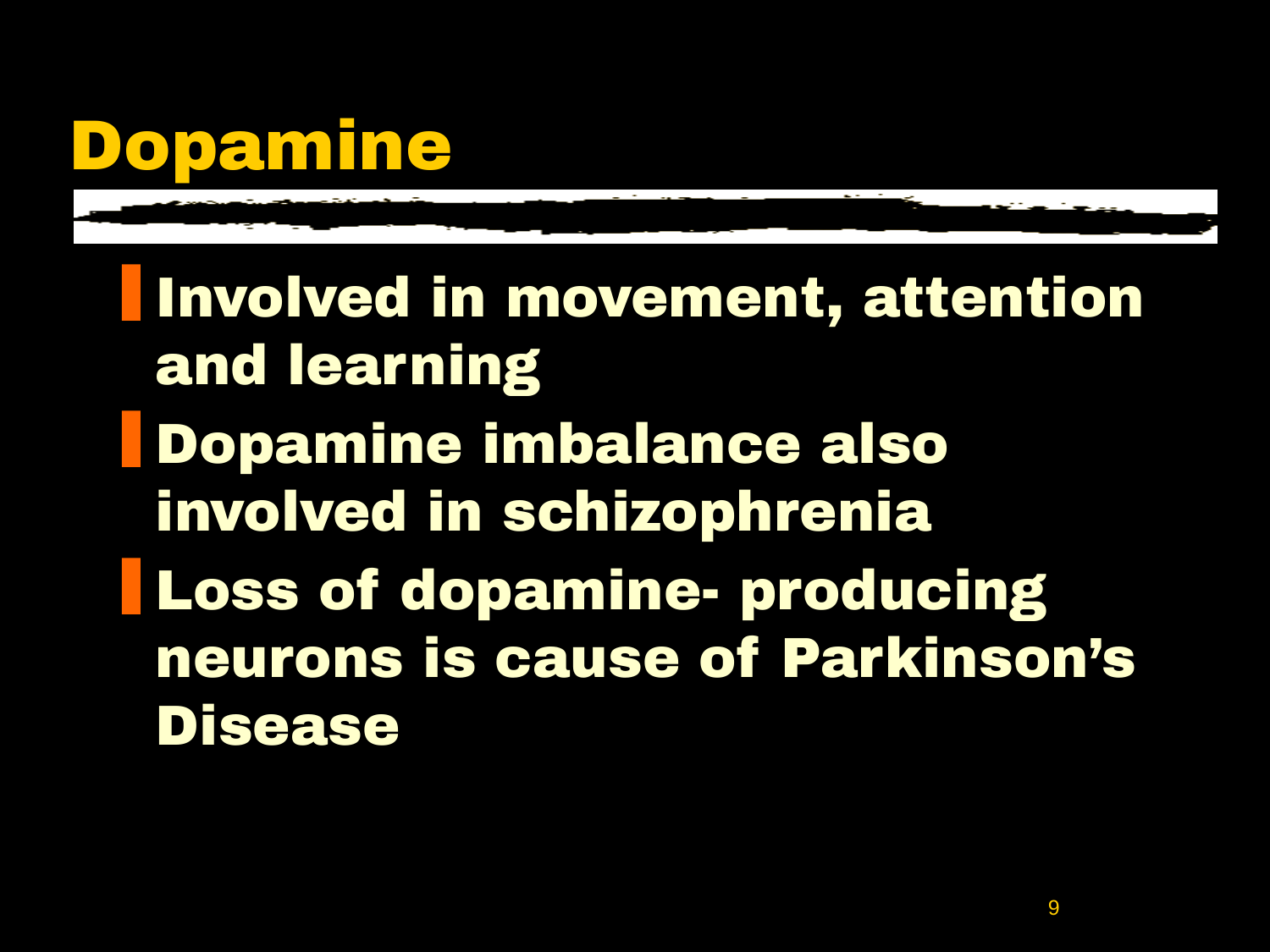

# Dopamine
Involved in movement, attention and learning
Dopamine imbalance also involved in schizophrenia
Loss of dopamine- producing neurons is cause of Parkinson’s Disease